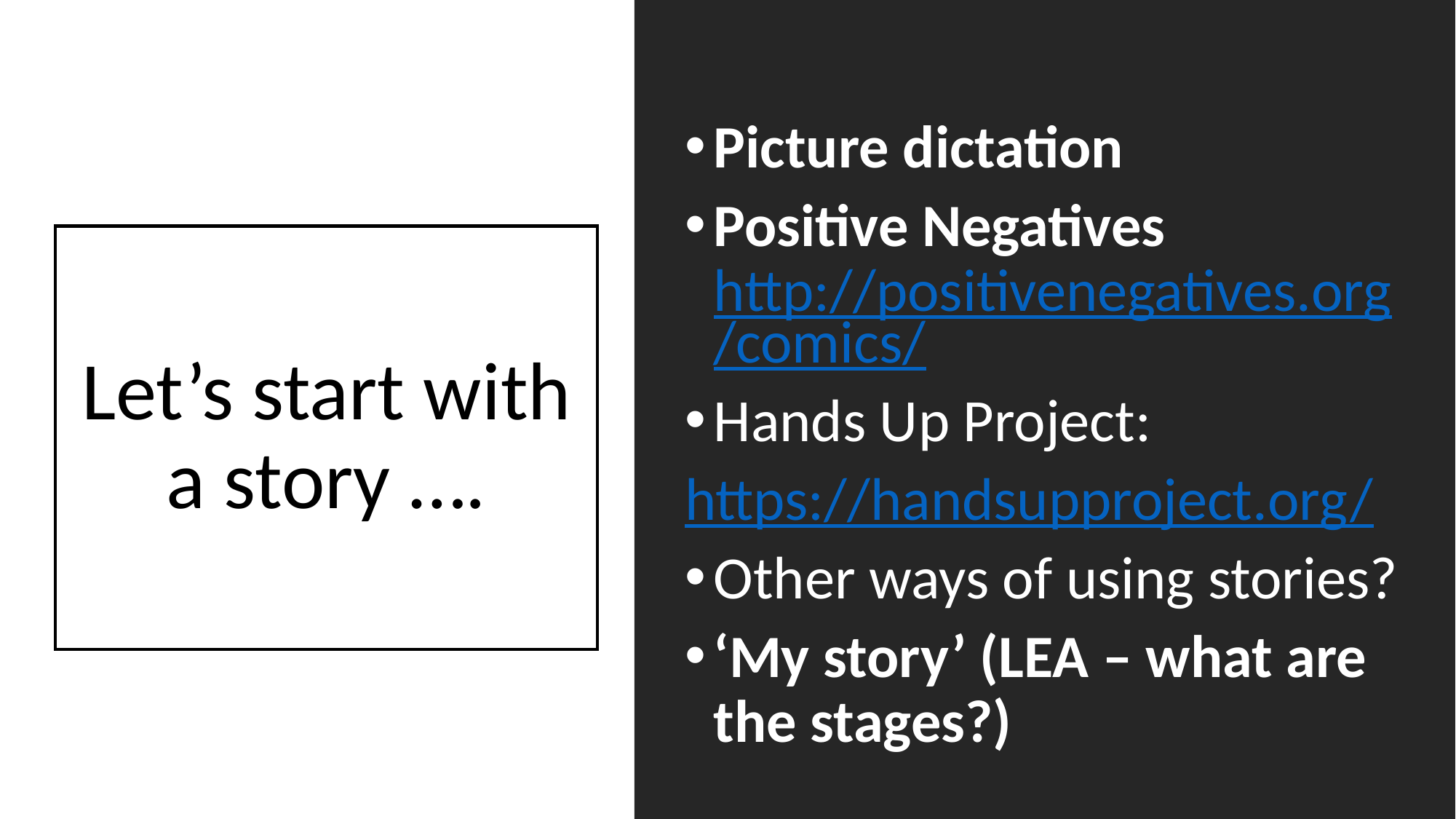

Picture dictation
Positive Negatives http://positivenegatives.org/comics/
Hands Up Project:
https://handsupproject.org/
Other ways of using stories?
‘My story’ (LEA – what are the stages?)
# Let’s start with a story ….